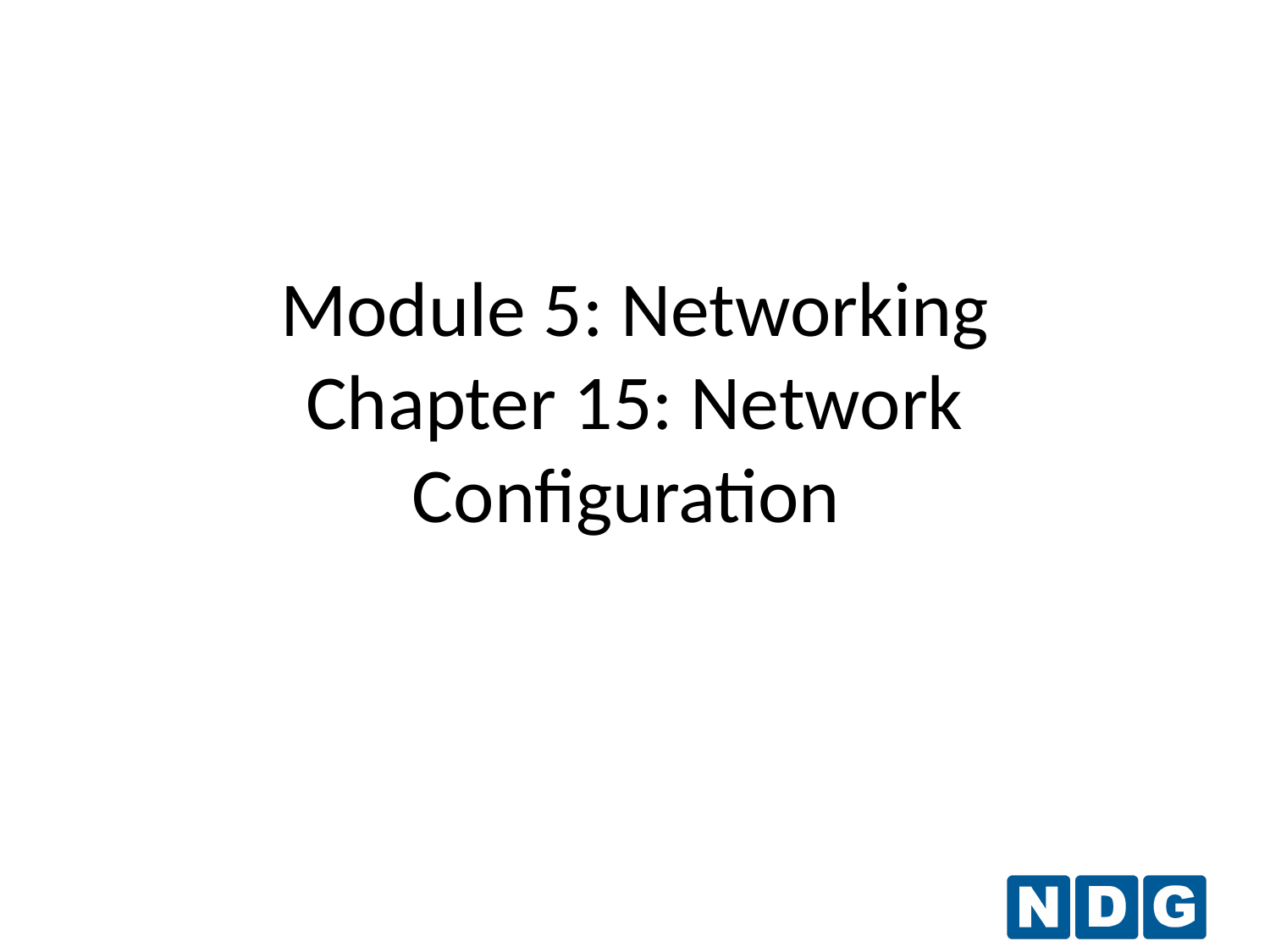

# Module 5: Networking Chapter 15: Network Configuration